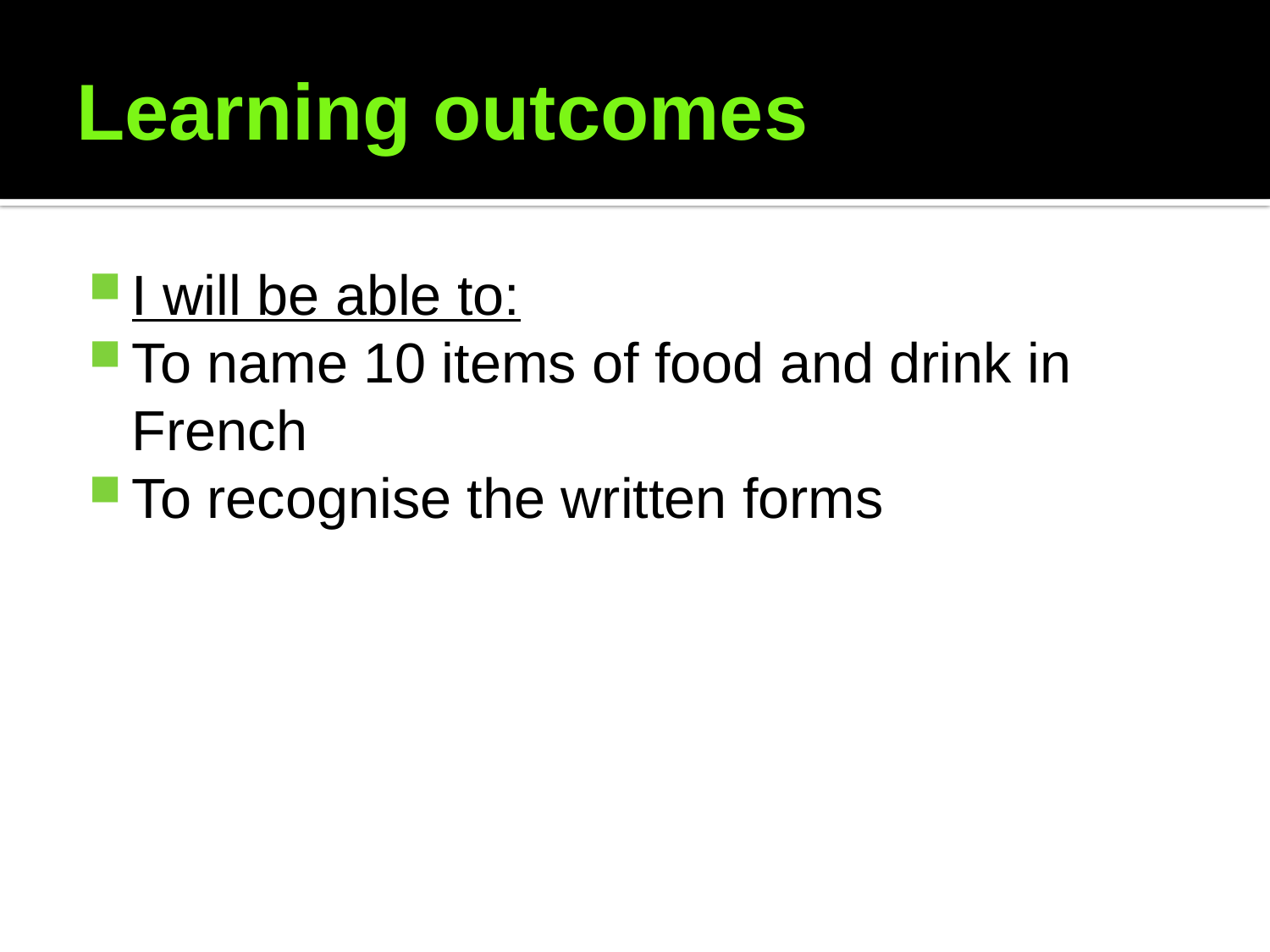

# Learning outcomes
I will be able to:
To name 10 items of food and drink in French
To recognise the written forms